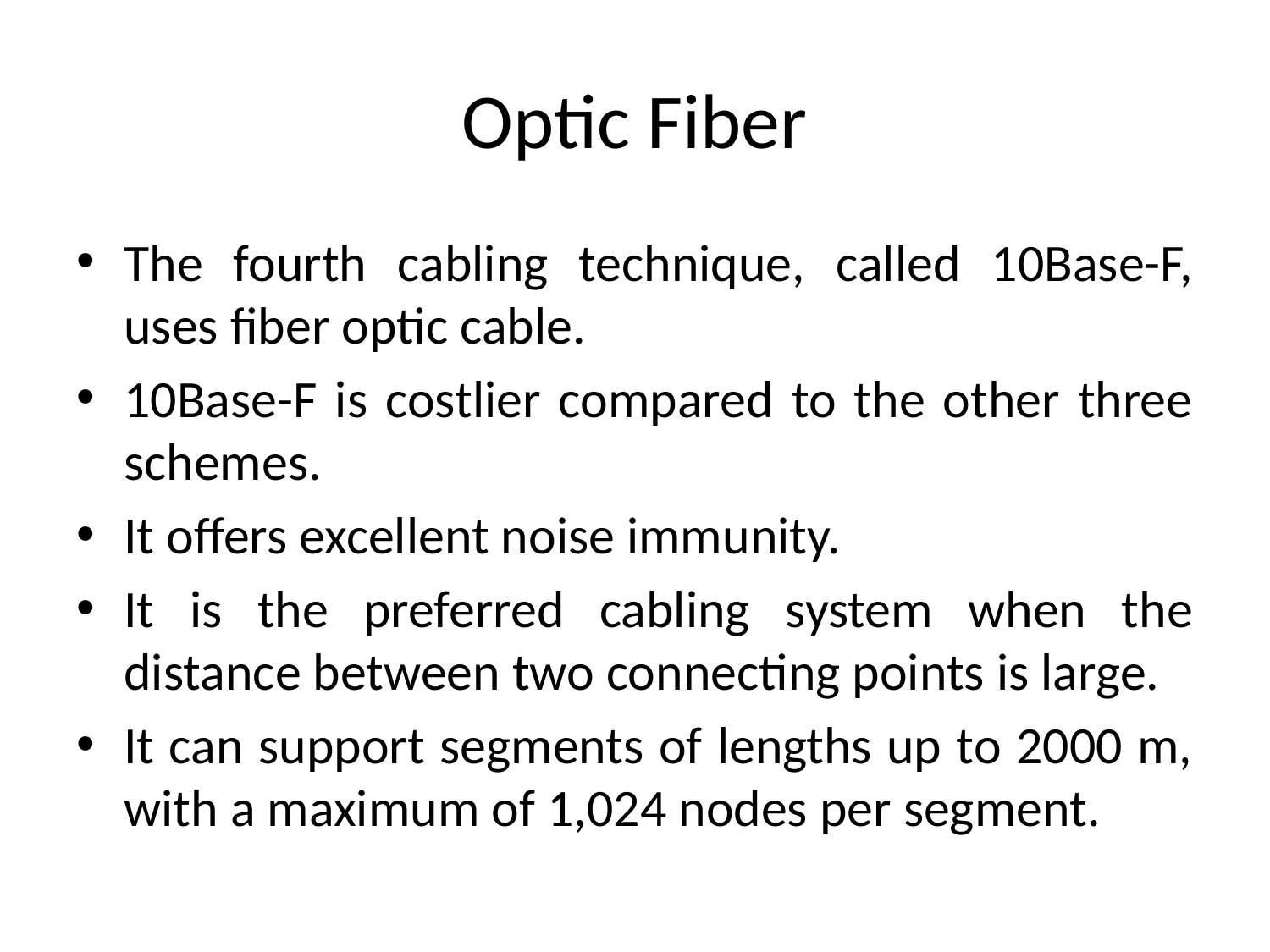

# Optic Fiber
The fourth cabling technique, called 10Base-F, uses fiber optic cable.
10Base-F is costlier compared to the other three schemes.
It offers excellent noise immunity.
It is the preferred cabling system when the distance between two connecting points is large.
It can support segments of lengths up to 2000 m, with a maximum of 1,024 nodes per segment.